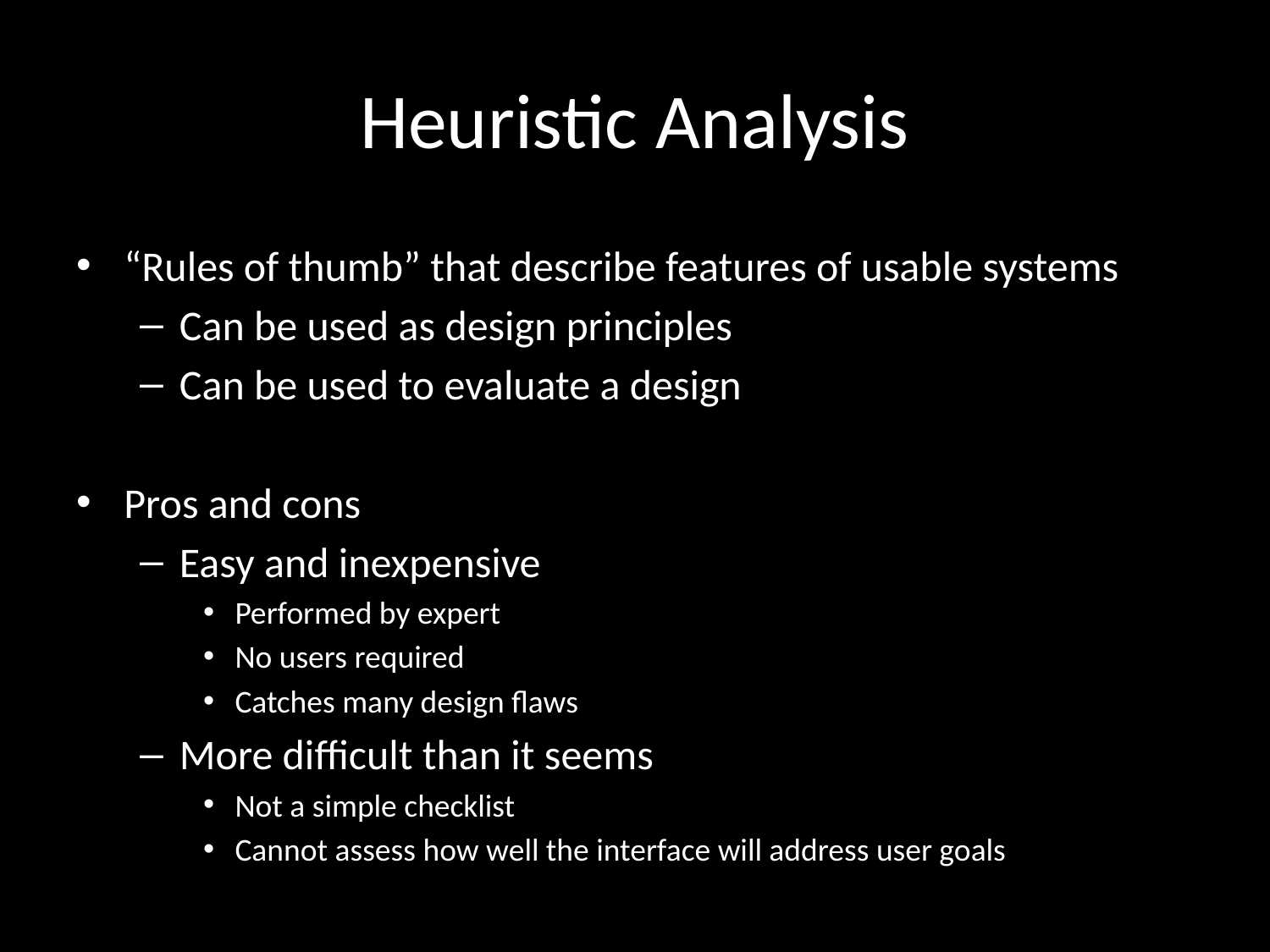

# Heuristic Analysis
“Rules of thumb” that describe features of usable systems
Can be used as design principles
Can be used to evaluate a design

Pros and cons
Easy and inexpensive
Performed by expert
No users required
Catches many design flaws
More difficult than it seems
Not a simple checklist
Cannot assess how well the interface will address user goals